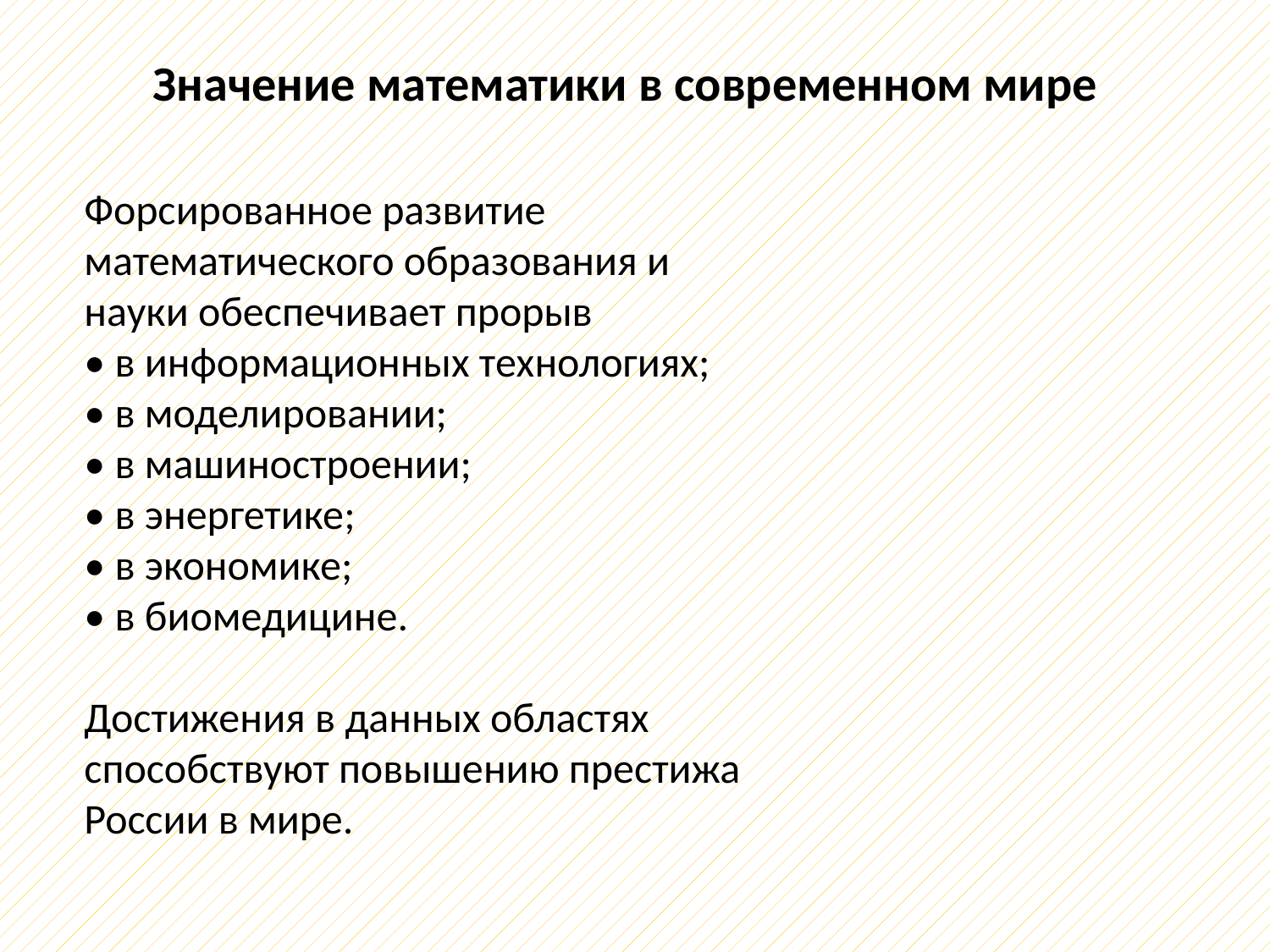

Значение математики в современном мире
Форсированное развитие математического образования и науки обеспечивает прорыв
• в информационных технологиях;
• в моделировании;
• в машиностроении;
• в энергетике;
• в экономике;
• в биомедицине.

Достижения в данных областях способствуют повышению престижа России в мире.